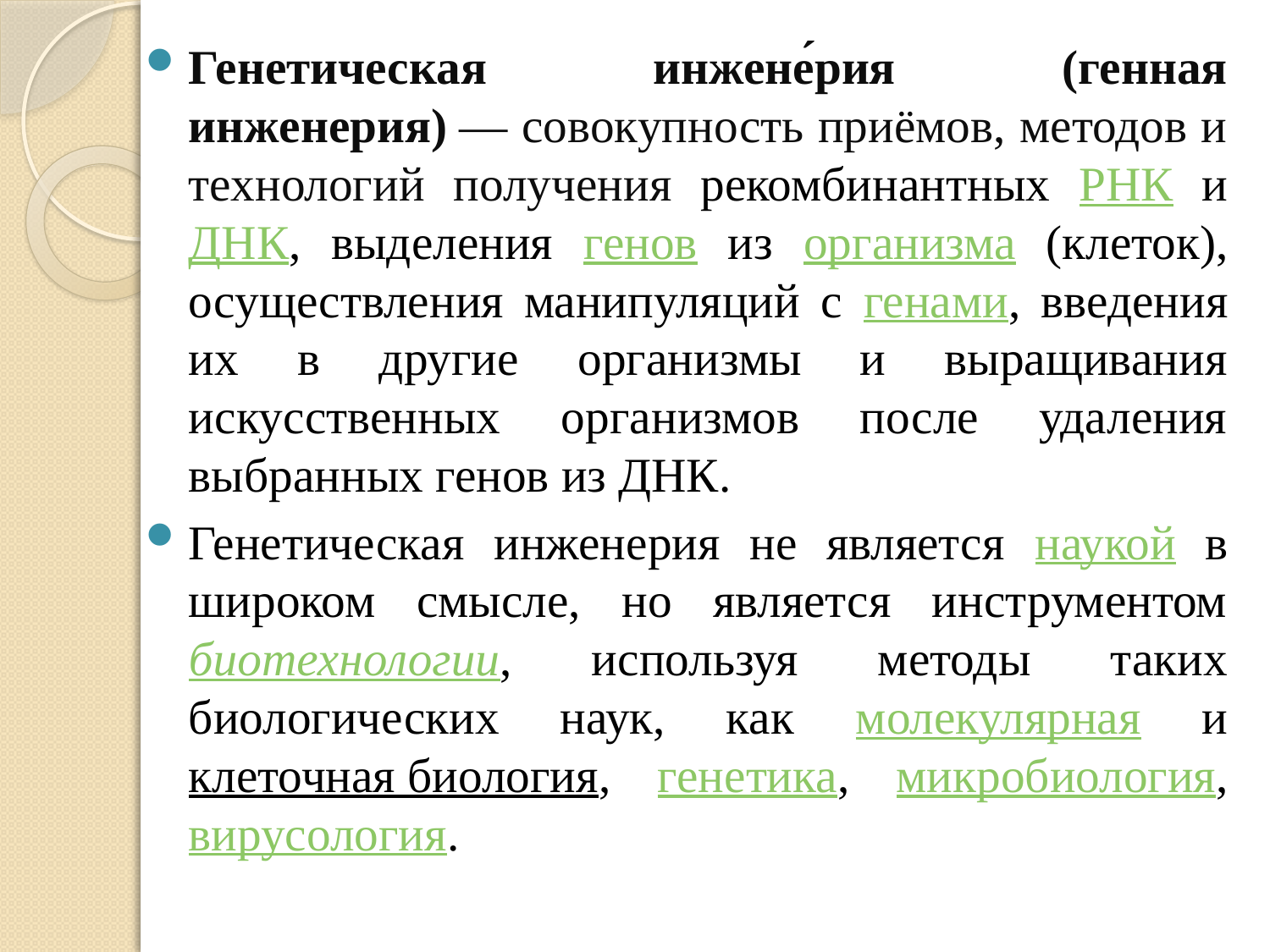

Генетическая инжене́рия (генная инженерия) — совокупность приёмов, методов и технологий получения рекомбинантных РНК и ДНК, выделения генов из организма (клеток), осуществления манипуляций с генами, введения их в другие организмы и выращивания искусственных организмов после удаления выбранных генов из ДНК.
Генетическая инженерия не является наукой в широком смысле, но является инструментом биотехнологии, используя методы таких биологических наук, как молекулярная и клеточная биология, генетика, микробиология, вирусология.

#